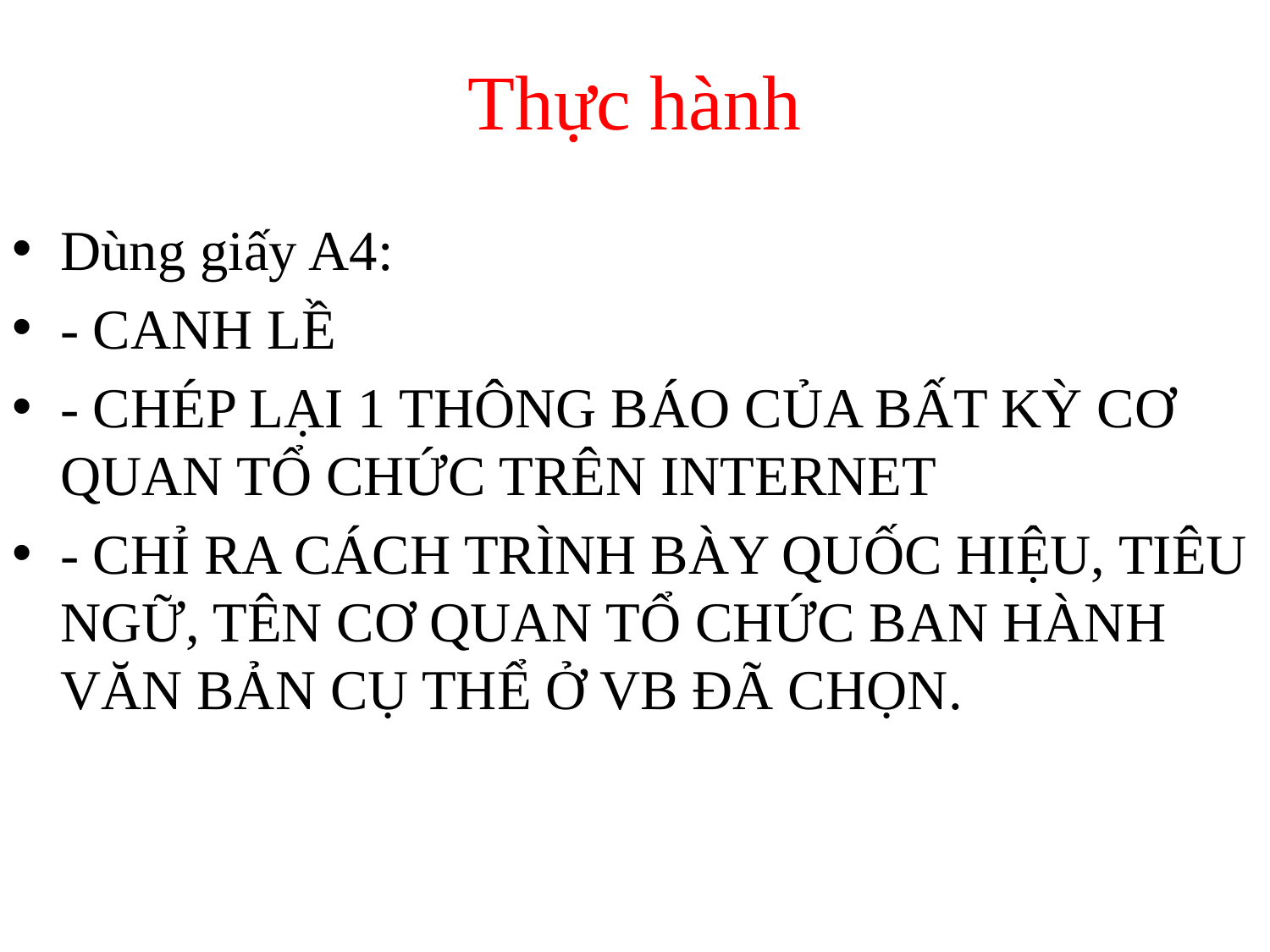

# Thực hành
Dùng giấy A4:
- CANH LỀ
- CHÉP LẠI 1 THÔNG BÁO CỦA BẤT KỲ CƠ QUAN TỔ CHỨC TRÊN INTERNET
- CHỈ RA CÁCH TRÌNH BÀY QUỐC HIỆU, TIÊU NGỮ, TÊN CƠ QUAN TỔ CHỨC BAN HÀNH VĂN BẢN CỤ THỂ Ở VB ĐÃ CHỌN.